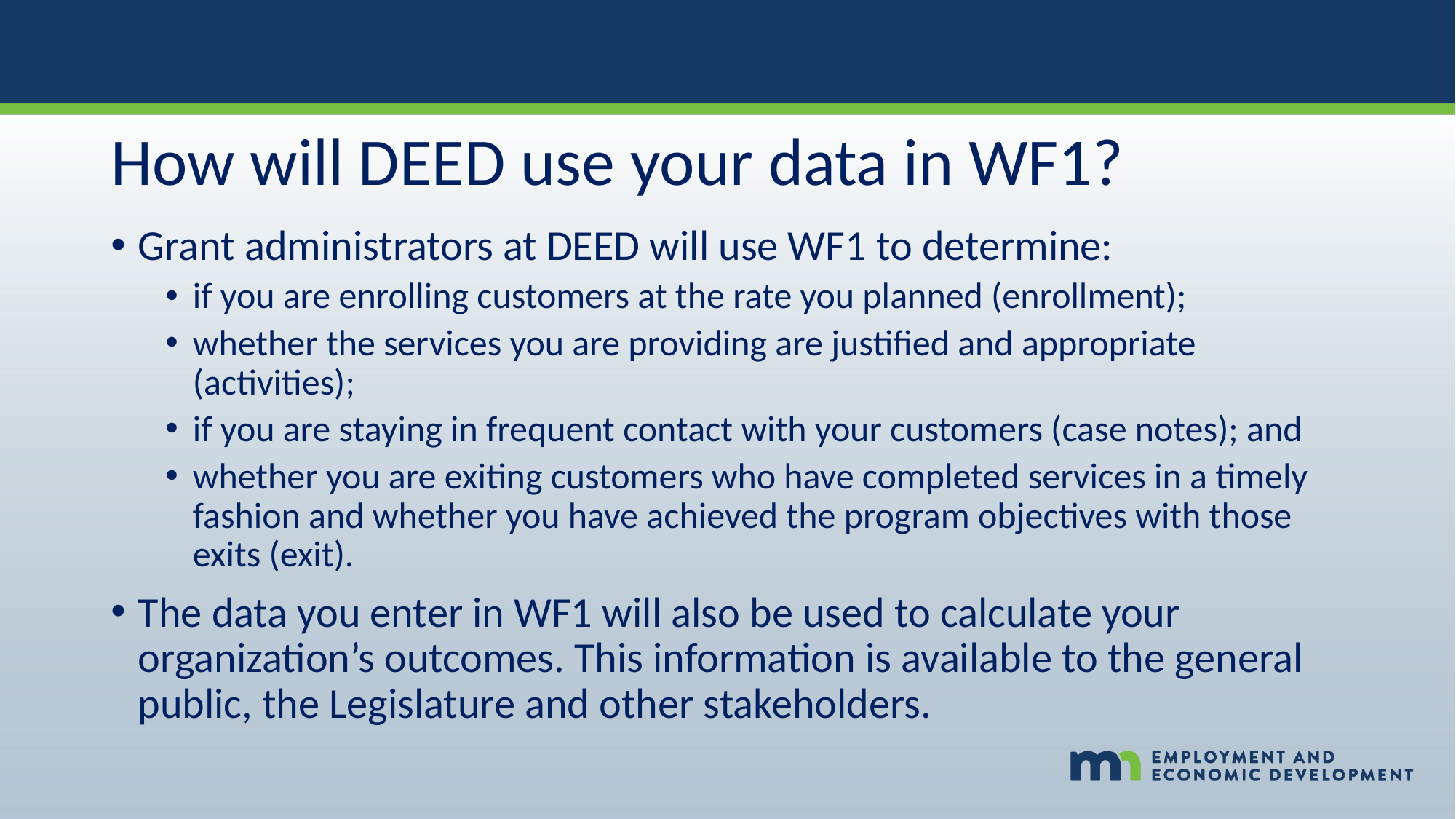

# How will DEED use your data in WF1?
Grant administrators at DEED will use WF1 to determine:
if you are enrolling customers at the rate you planned (enrollment);
whether the services you are providing are justified and appropriate (activities);
if you are staying in frequent contact with your customers (case notes); and
whether you are exiting customers who have completed services in a timely fashion and whether you have achieved the program objectives with those exits (exit).
The data you enter in WF1 will also be used to calculate your organization’s outcomes. This information is available to the general public, the Legislature and other stakeholders.